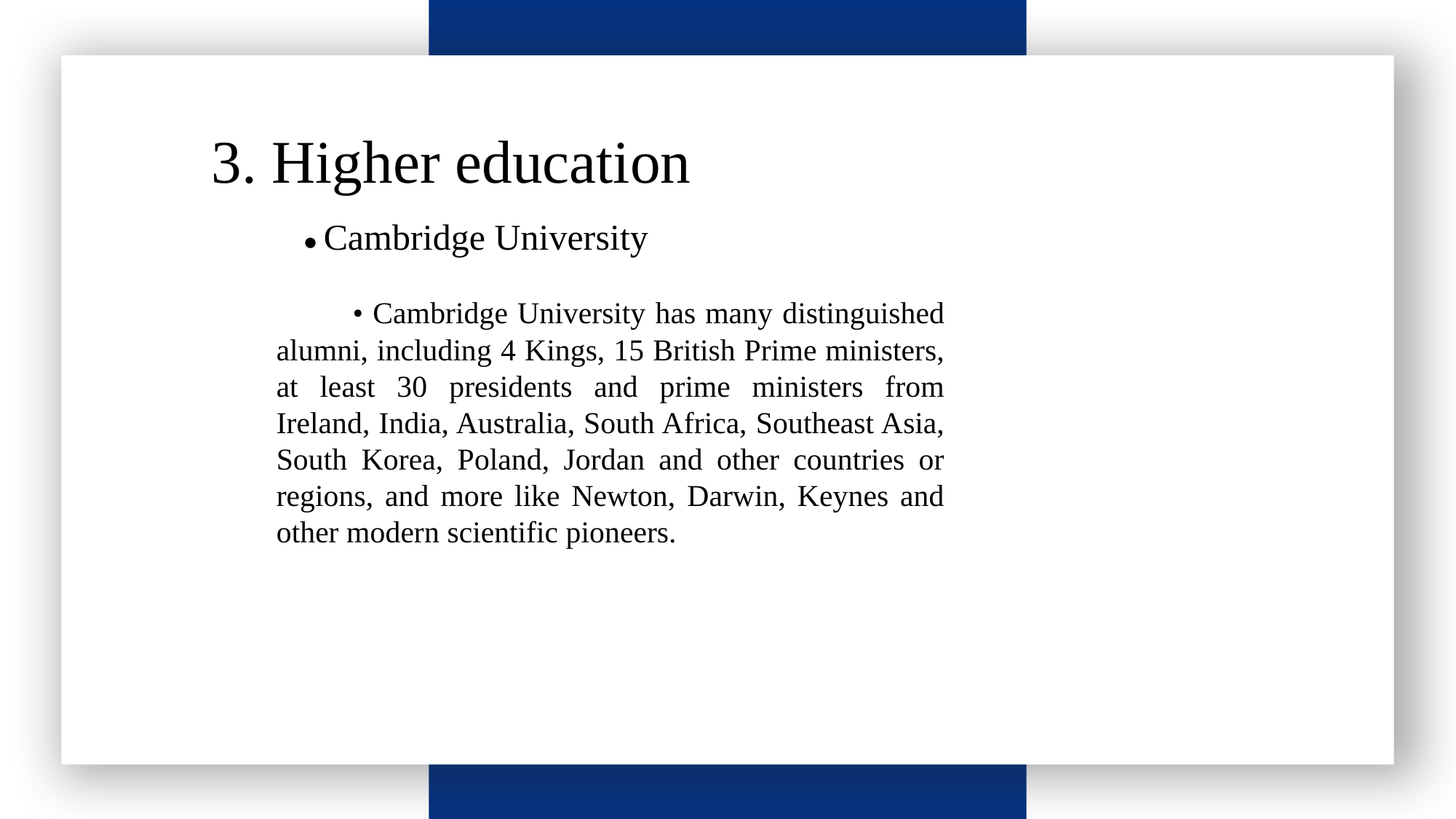

3. Higher education
● Cambridge University
        • Cambridge University has many distinguished alumni, including 4 Kings, 15 British Prime ministers, at least 30 presidents and prime ministers from Ireland, India, Australia, South Africa, Southeast Asia, South Korea, Poland, Jordan and other countries or regions, and more like Newton, Darwin, Keynes and other modern scientific pioneers.